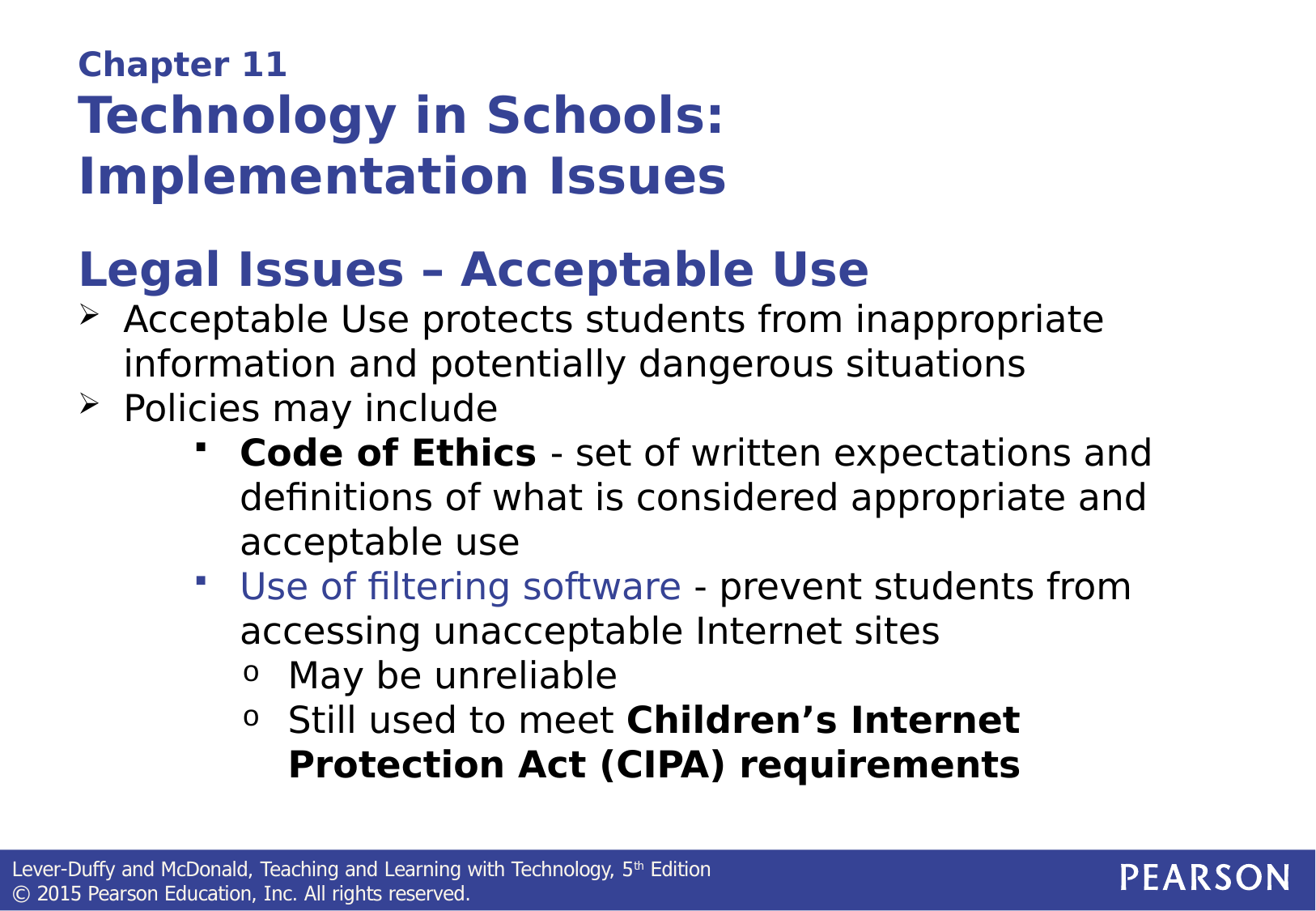

# Chapter 11 Technology in Schools: Implementation Issues
Legal Issues – Acceptable Use
Acceptable Use protects students from inappropriate information and potentially dangerous situations
Policies may include
Code of Ethics - set of written expectations and definitions of what is considered appropriate and acceptable use
Use of filtering software - prevent students from accessing unacceptable Internet sites
May be unreliable
Still used to meet Children’s Internet Protection Act (CIPA) requirements